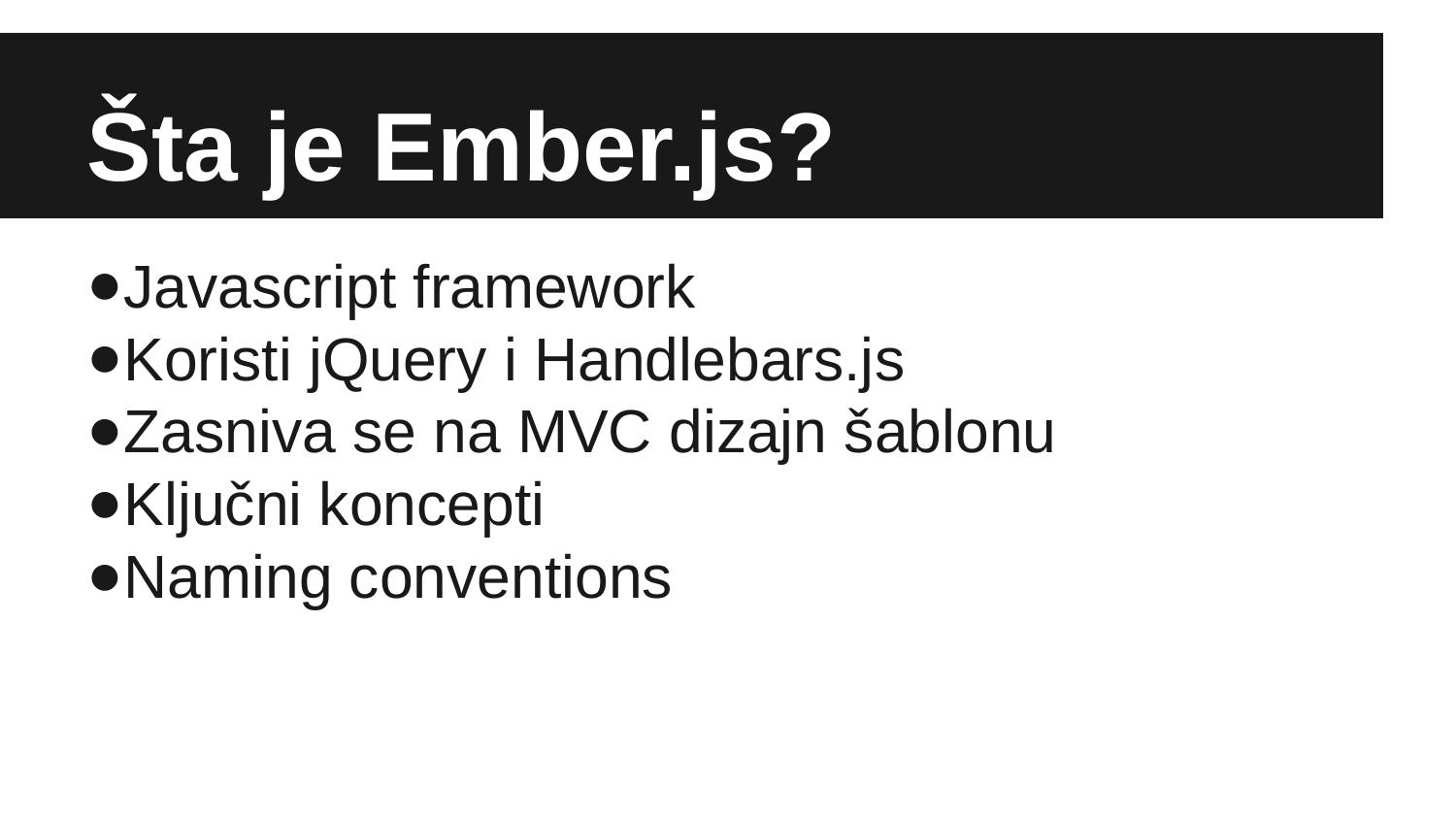

Šta je Ember.js?
Javascript framework
Koristi jQuery i Handlebars.js
Zasniva se na MVC dizajn šablonu
Ključni koncepti
Naming conventions